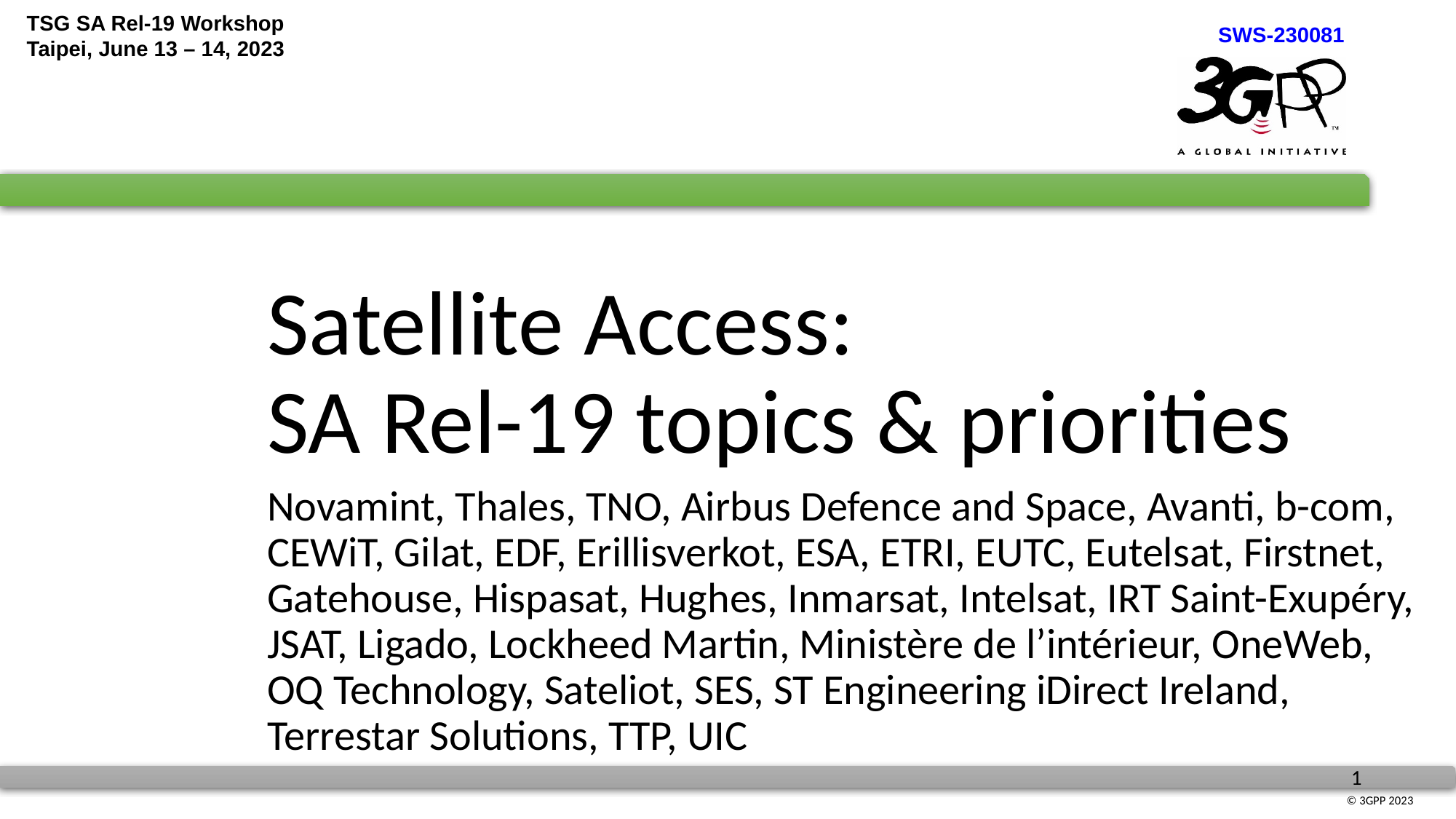

# Satellite Access: SA Rel-19 topics & priorities
Novamint, Thales, TNO, Airbus Defence and Space, Avanti, b-com, CEWiT, Gilat, EDF, Erillisverkot, ESA, ETRI, EUTC, Eutelsat, Firstnet, Gatehouse, Hispasat, Hughes, Inmarsat, Intelsat, IRT Saint-Exupéry, JSAT, Ligado, Lockheed Martin, Ministère de l’intérieur, OneWeb, OQ Technology, Sateliot, SES, ST Engineering iDirect Ireland, Terrestar Solutions, TTP, UIC